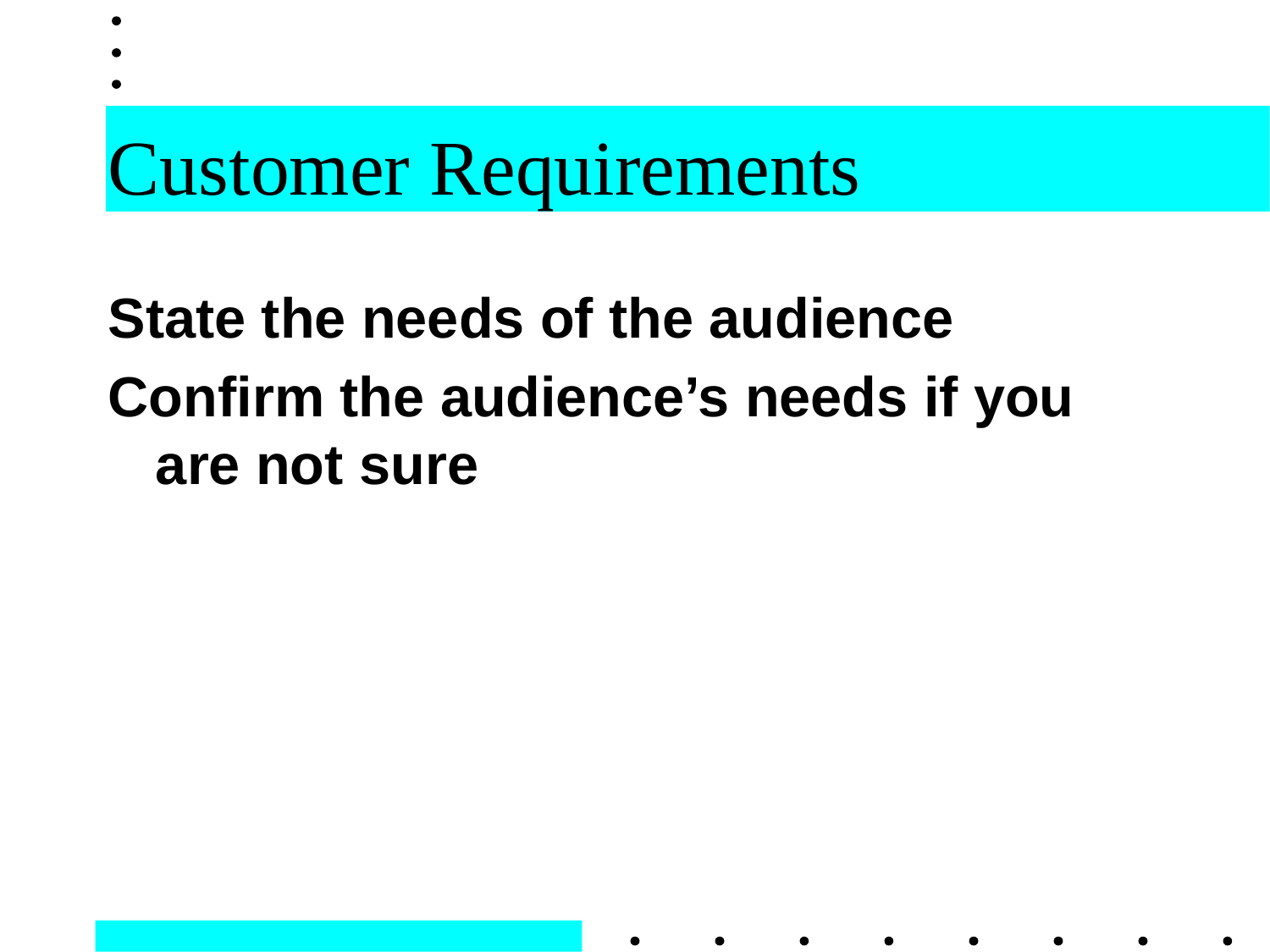

# Customer Requirements
State the needs of the audience
Confirm the audience’s needs if you are not sure